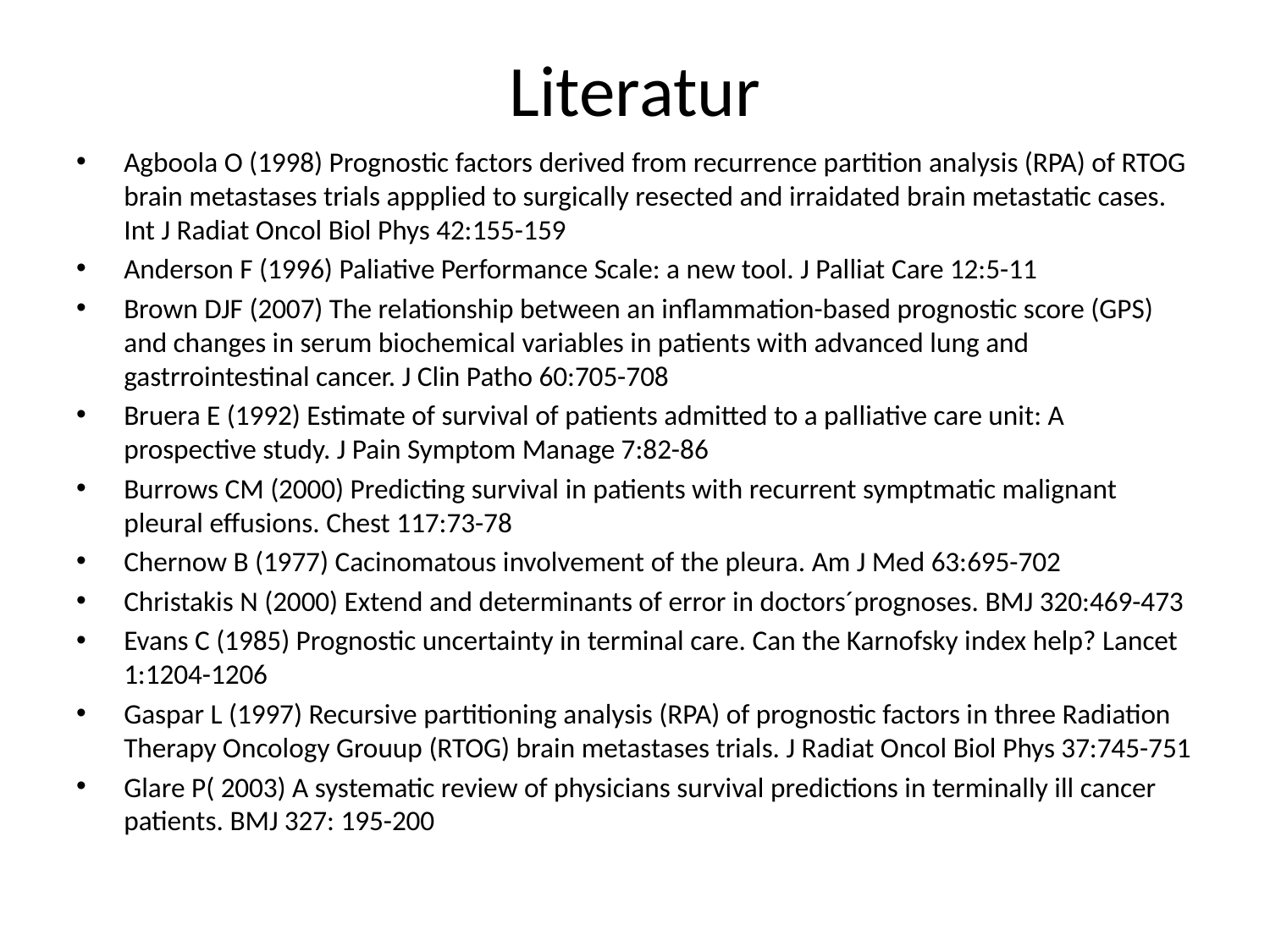

# Literatur
Agboola O (1998) Prognostic factors derived from recurrence partition analysis (RPA) of RTOG brain metastases trials appplied to surgically resected and irraidated brain metastatic cases.  Int J Radiat Oncol Biol Phys 42:155-159
Anderson F (1996) Paliative Performance Scale: a new tool. J Palliat Care 12:5-11
Brown DJF (2007) The relationship between an inflammation-based prognostic score (GPS) and changes in serum biochemical variables in patients with advanced lung and gastrrointestinal cancer. J Clin Patho 60:705-708
Bruera E (1992) Estimate of survival of patients admitted to a palliative care unit: A prospective study. J Pain Symptom Manage 7:82-86
Burrows CM (2000) Predicting survival in patients with recurrent symptmatic malignant pleural effusions. Chest 117:73-78
Chernow B (1977) Cacinomatous involvement of the pleura. Am J Med 63:695-702
Christakis N (2000) Extend and determinants of error in doctors´prognoses. BMJ 320:469-473
Evans C (1985) Prognostic uncertainty in terminal care. Can the Karnofsky index help? Lancet 1:1204-1206
Gaspar L (1997) Recursive partitioning analysis (RPA) of prognostic factors in three Radiation Therapy Oncology Grouup (RTOG) brain metastases trials. J Radiat Oncol Biol Phys 37:745-751
Glare P( 2003) A systematic review of physicians survival predictions in terminally ill cancer patients. BMJ 327: 195-200